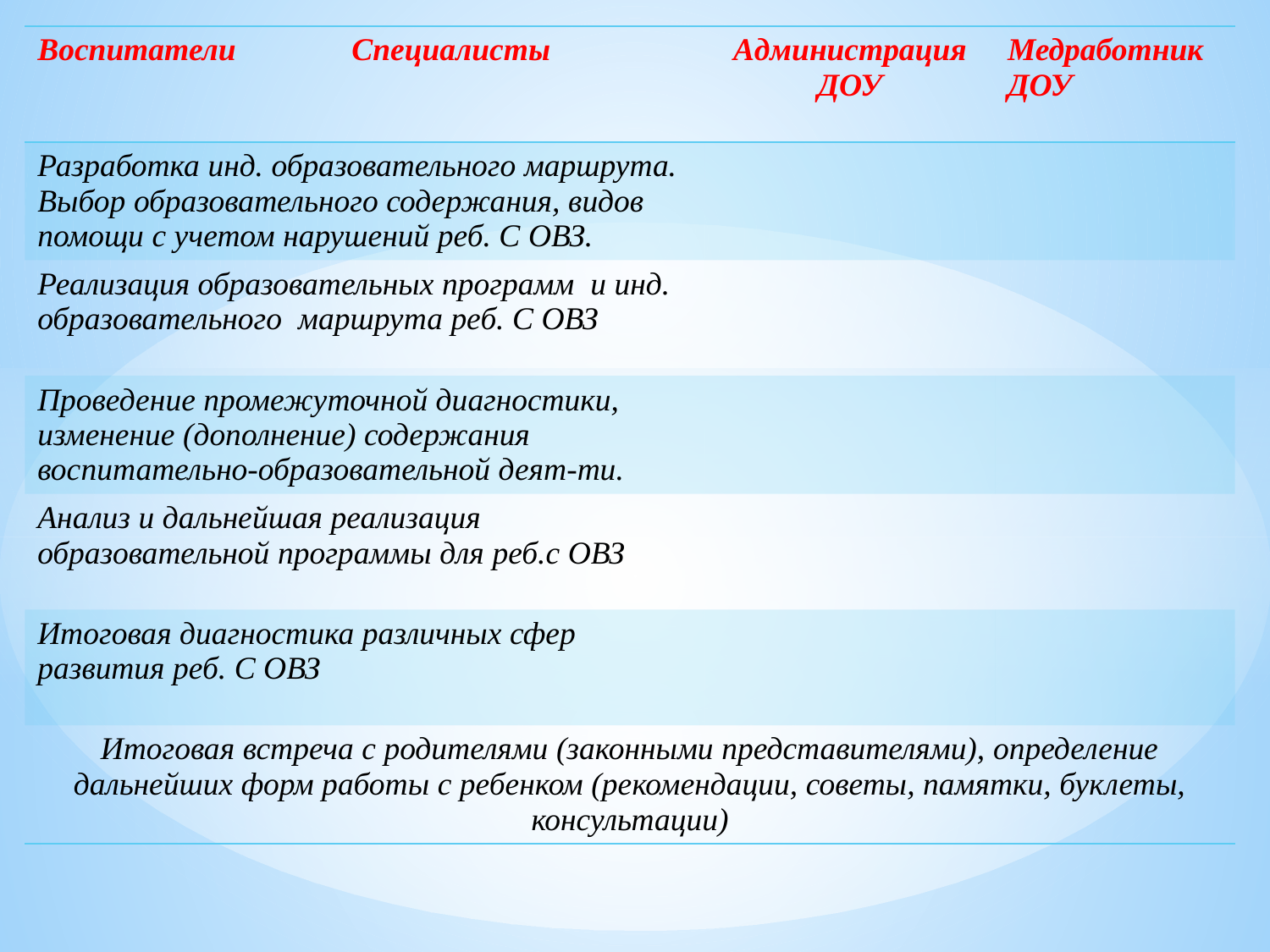

#
| Воспитатели | Специалисты | Администрация ДОУ | Медработник ДОУ |
| --- | --- | --- | --- |
| Разработка инд. образовательного маршрута. Выбор образовательного содержания, видов помощи с учетом нарушений реб. С ОВЗ. |  |  |  |
| Реализация образовательных программ и инд. образовательного маршрута реб. С ОВЗ |  |  |  |
| Проведение промежуточной диагностики, изменение (дополнение) содержания воспитательно-образовательной деят-ти. |  |  |  |
| Анализ и дальнейшая реализация образовательной программы для реб.с ОВЗ |  |  |  |
| Итоговая диагностика различных сфер развития реб. С ОВЗ |  |  |  |
| Итоговая встреча с родителями (законными представителями), определение дальнейших форм работы с ребенком (рекомендации, советы, памятки, буклеты, консультации) |  |  |  |